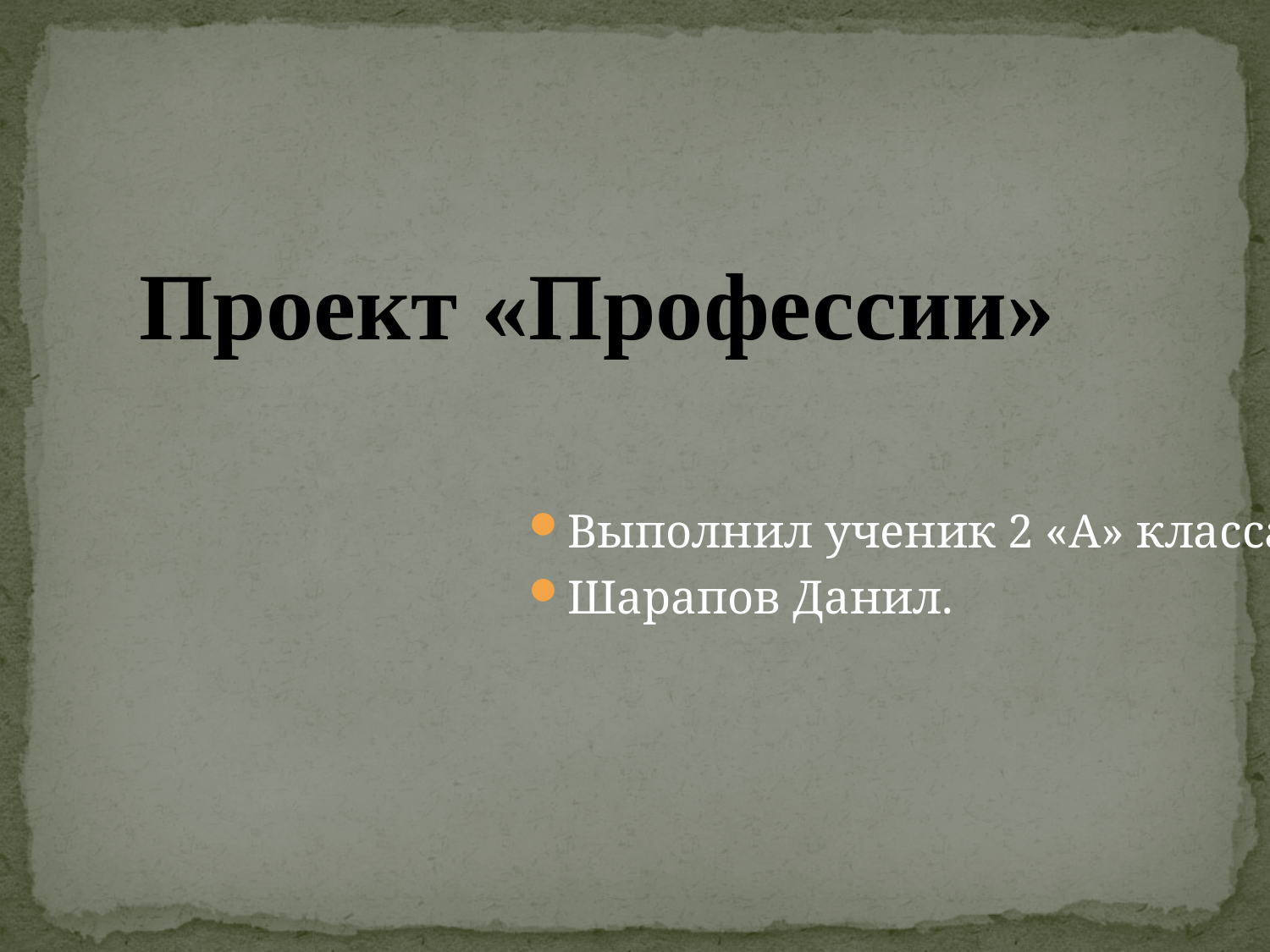

Проект «Профессии»
Выполнил ученик 2 «А» класса
Шарапов Данил.